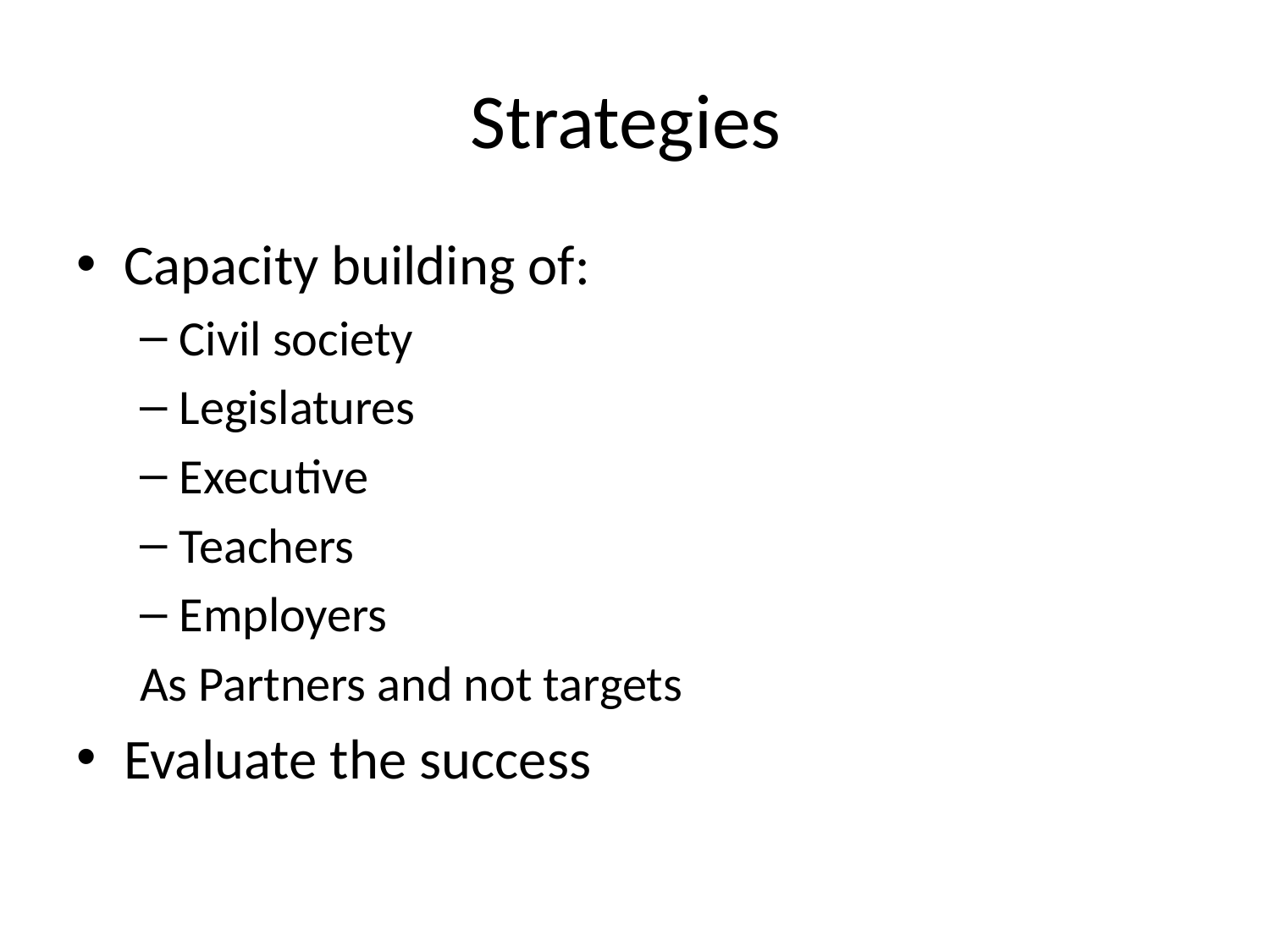

# Strategies
Capacity building of:
Civil society
Legislatures
Executive
Teachers
Employers
As Partners and not targets
Evaluate the success